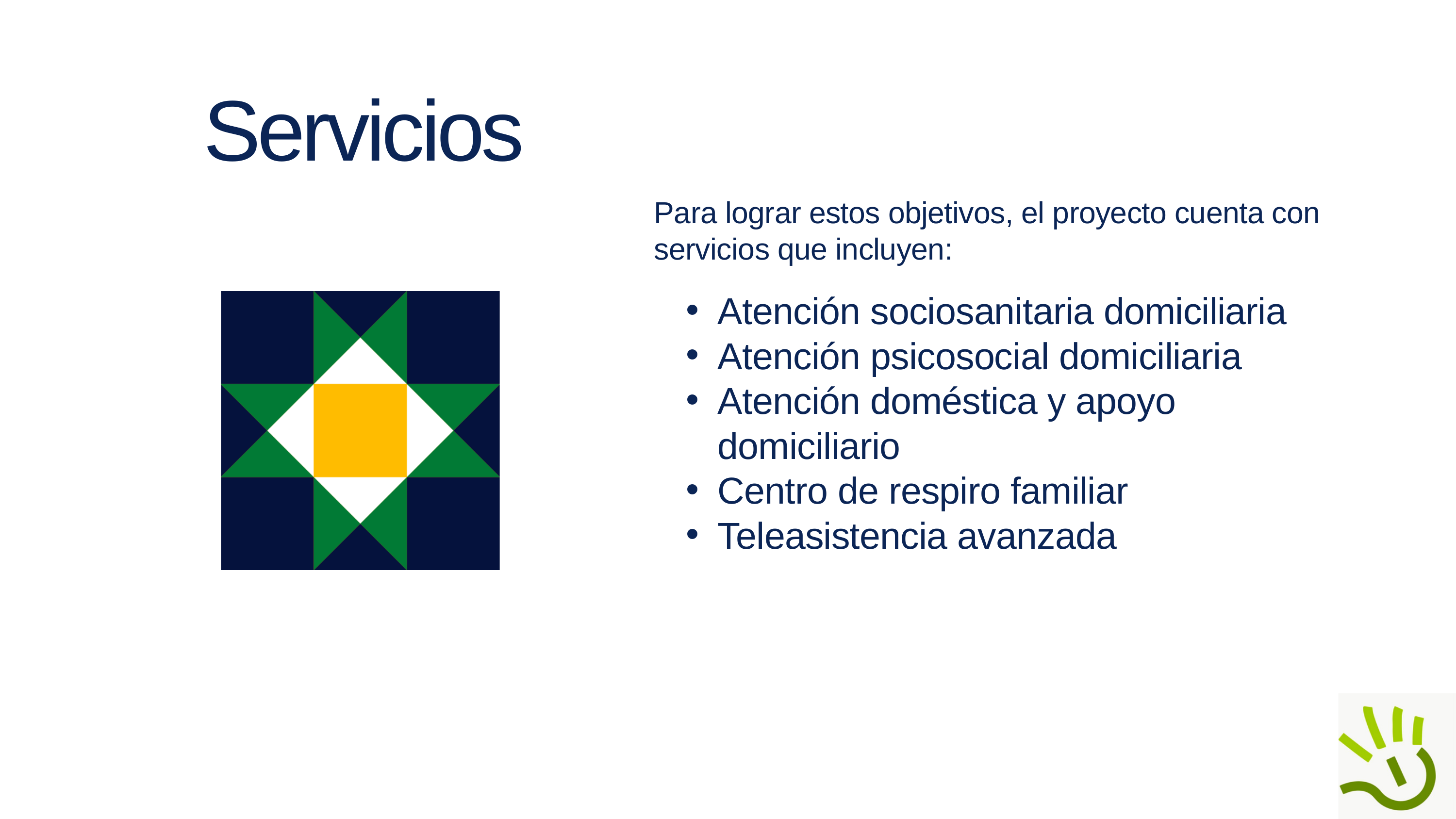

Servicios
Para lograr estos objetivos, el proyecto cuenta con servicios que incluyen:

Atención sociosanitaria domiciliaria
Atención psicosocial domiciliaria
Atención doméstica y apoyo domiciliario
Centro de respiro familiar
Teleasistencia avanzada